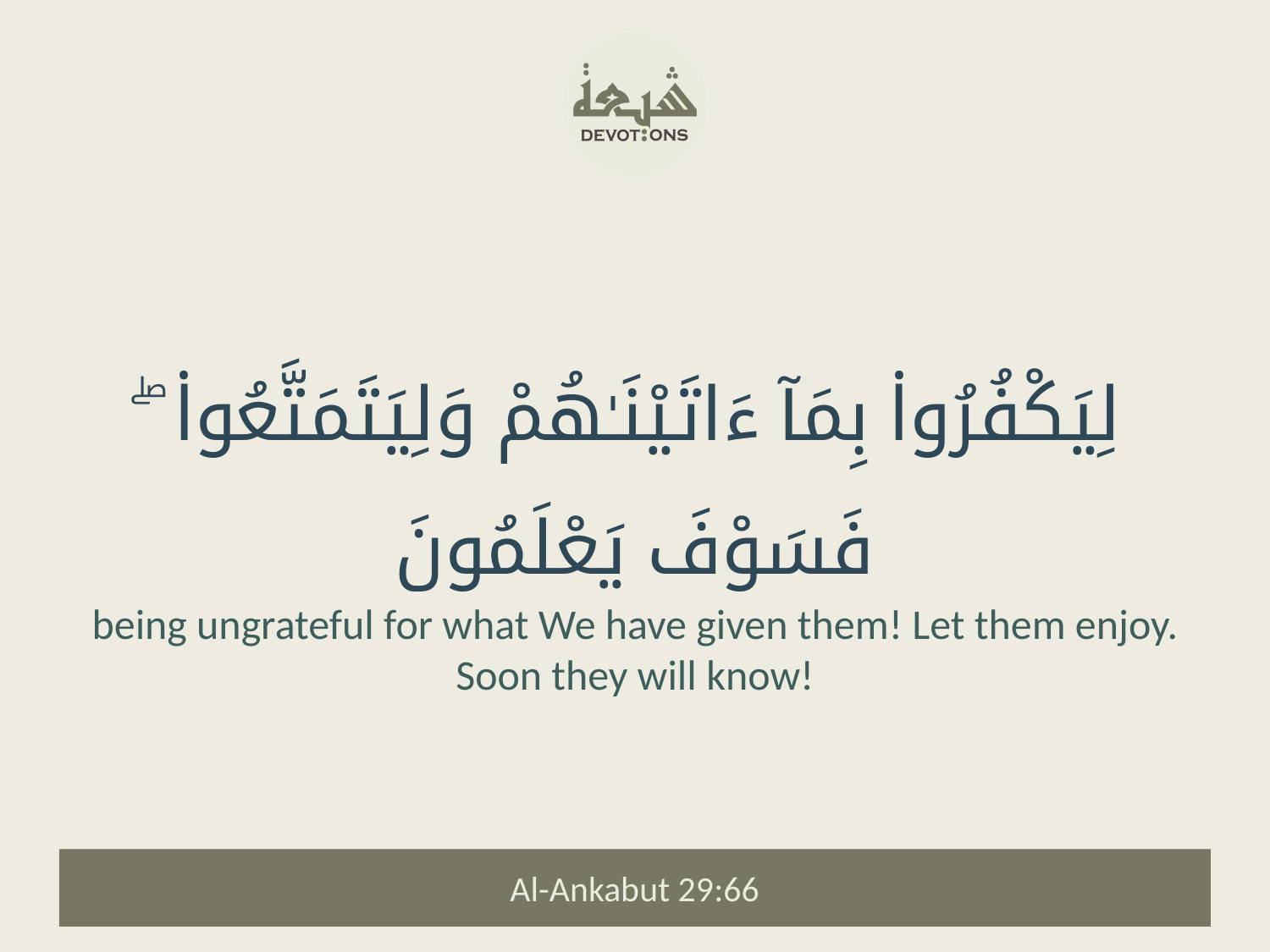

لِيَكْفُرُوا۟ بِمَآ ءَاتَيْنَـٰهُمْ وَلِيَتَمَتَّعُوا۟ ۖ فَسَوْفَ يَعْلَمُونَ
being ungrateful for what We have given them! Let them enjoy. Soon they will know!
Al-Ankabut 29:66